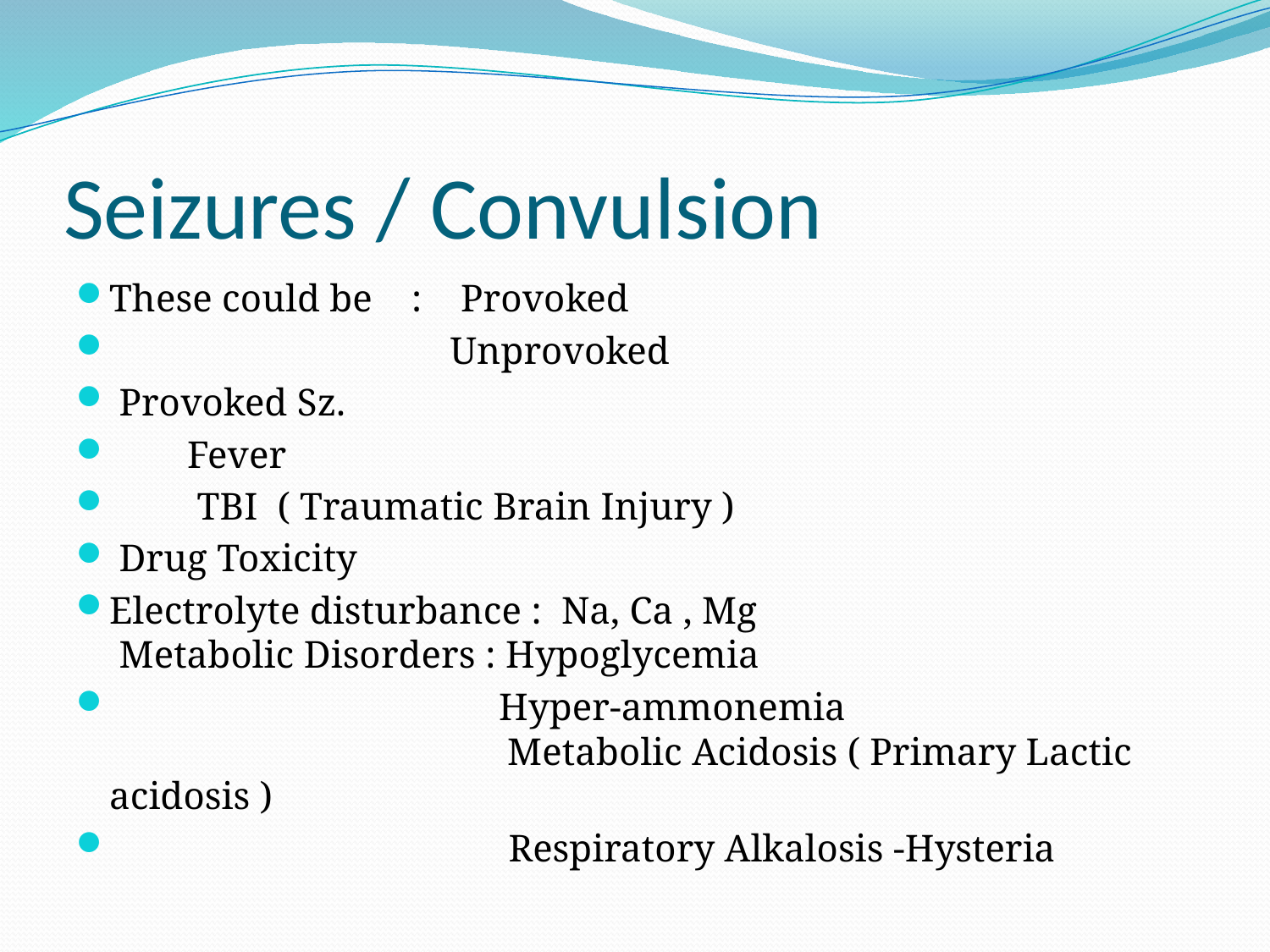

# Seizures / Convulsion
These could be    :    Provoked
                                   Unprovoked
 Provoked Sz.
        Fever
         TBI  ( Traumatic Brain Injury )
 Drug Toxicity
Electrolyte disturbance :  Na, Ca , Mg
 Metabolic Disorders : Hypoglycemia
                                        Hyper-ammonemia
                                         Metabolic Acidosis ( Primary Lactic acidosis )
                                         Respiratory Alkalosis -Hysteria